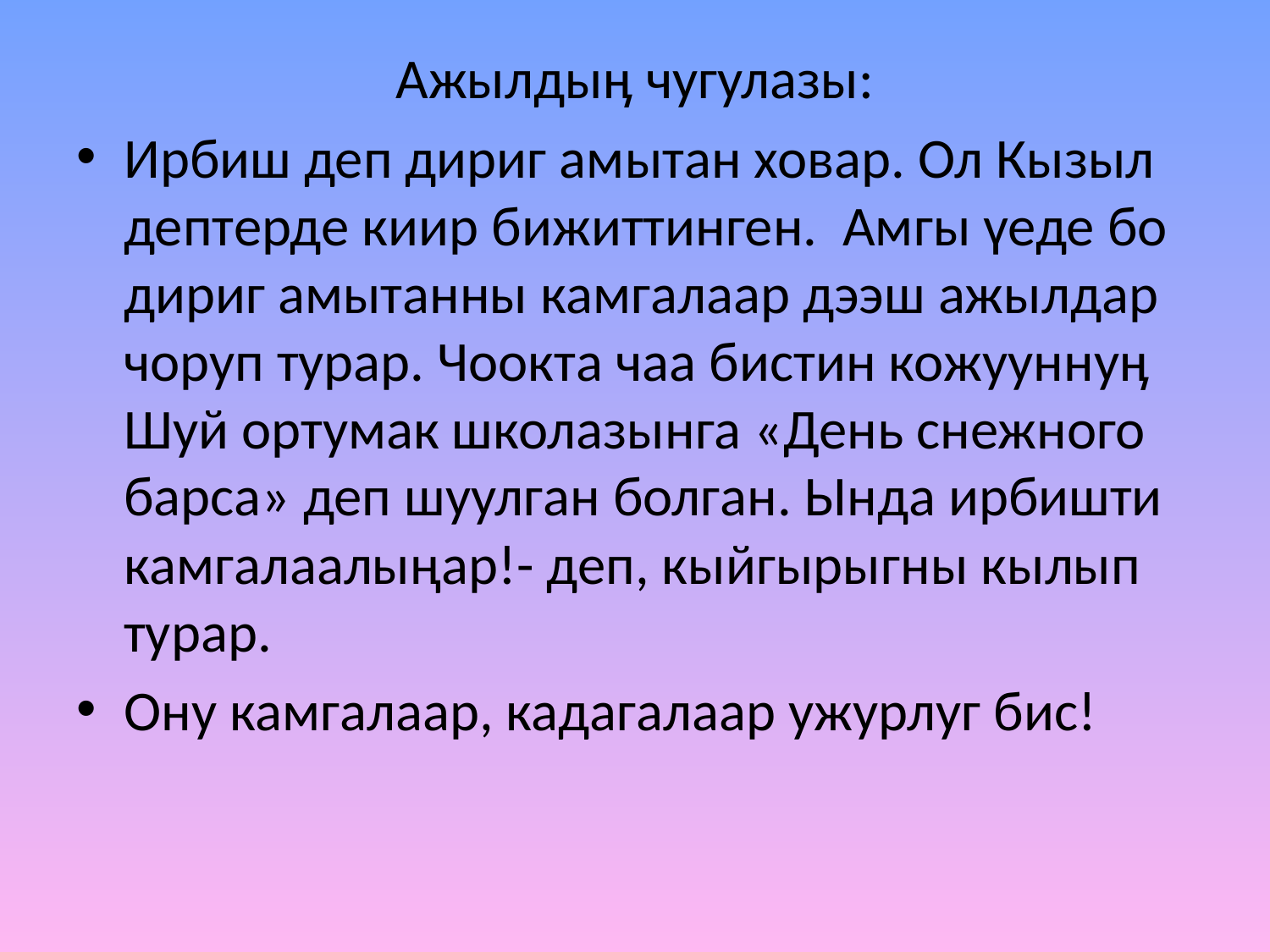

Ажылдыӊ чугулазы:
Ирбиш деп дириг амытан ховар. Ол Кызыл дептерде киир бижиттинген.  Амгы үеде бо дириг амытанны камгалаар дээш ажылдар чоруп турар. Чоокта чаа бистин кожууннуӊ Шуй ортумак школазынга «День снежного барса» деп шуулган болган. Ында ирбишти камгалаалыңар!- деп, кыйгырыгны кылып турар.
Ону камгалаар, кадагалаар ужурлуг бис!